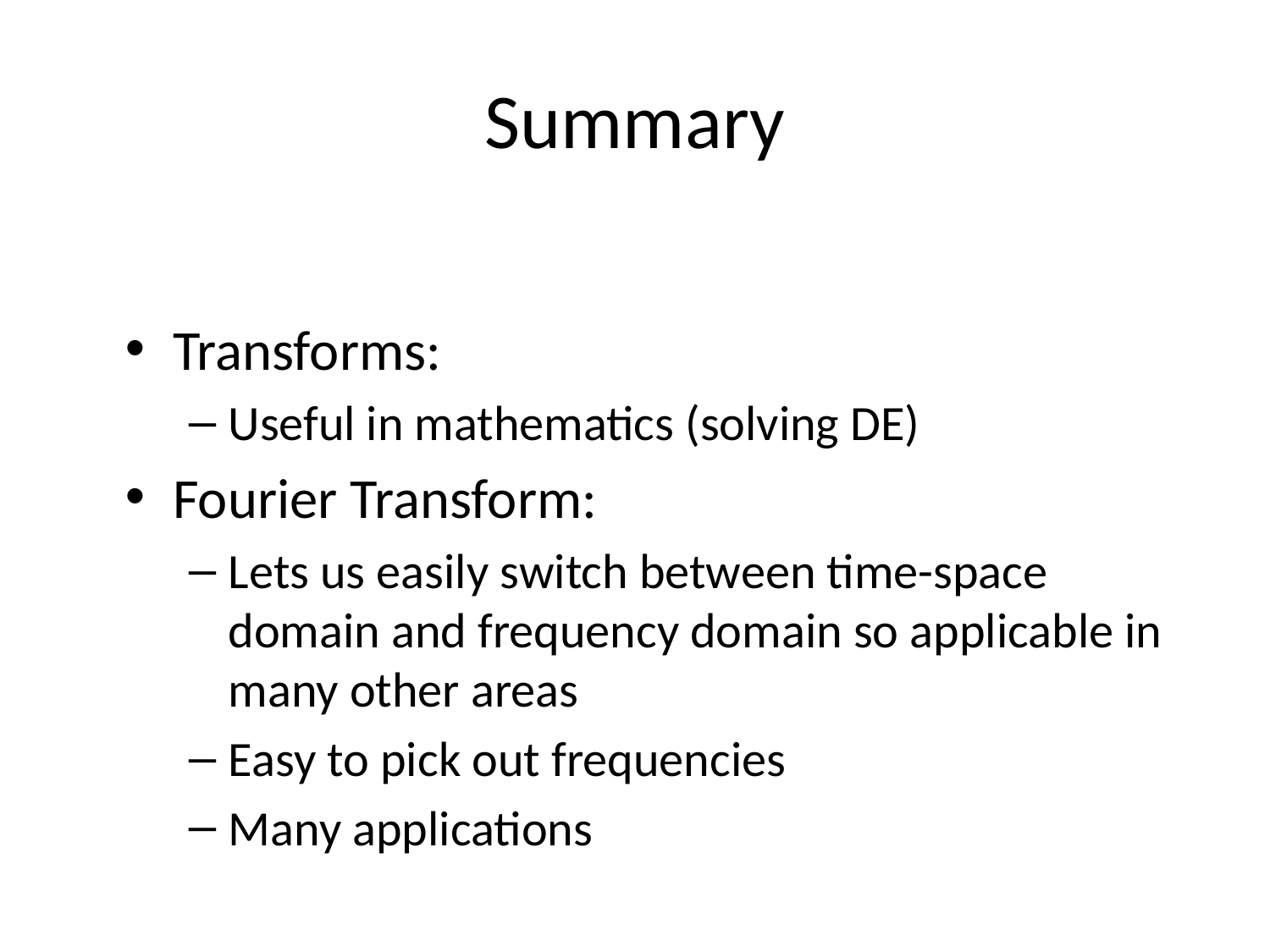

# Summary
Transforms:
Useful in mathematics (solving DE)
Fourier Transform:
Lets us easily switch between time-space domain and frequency domain so applicable in many other areas
Easy to pick out frequencies
Many applications